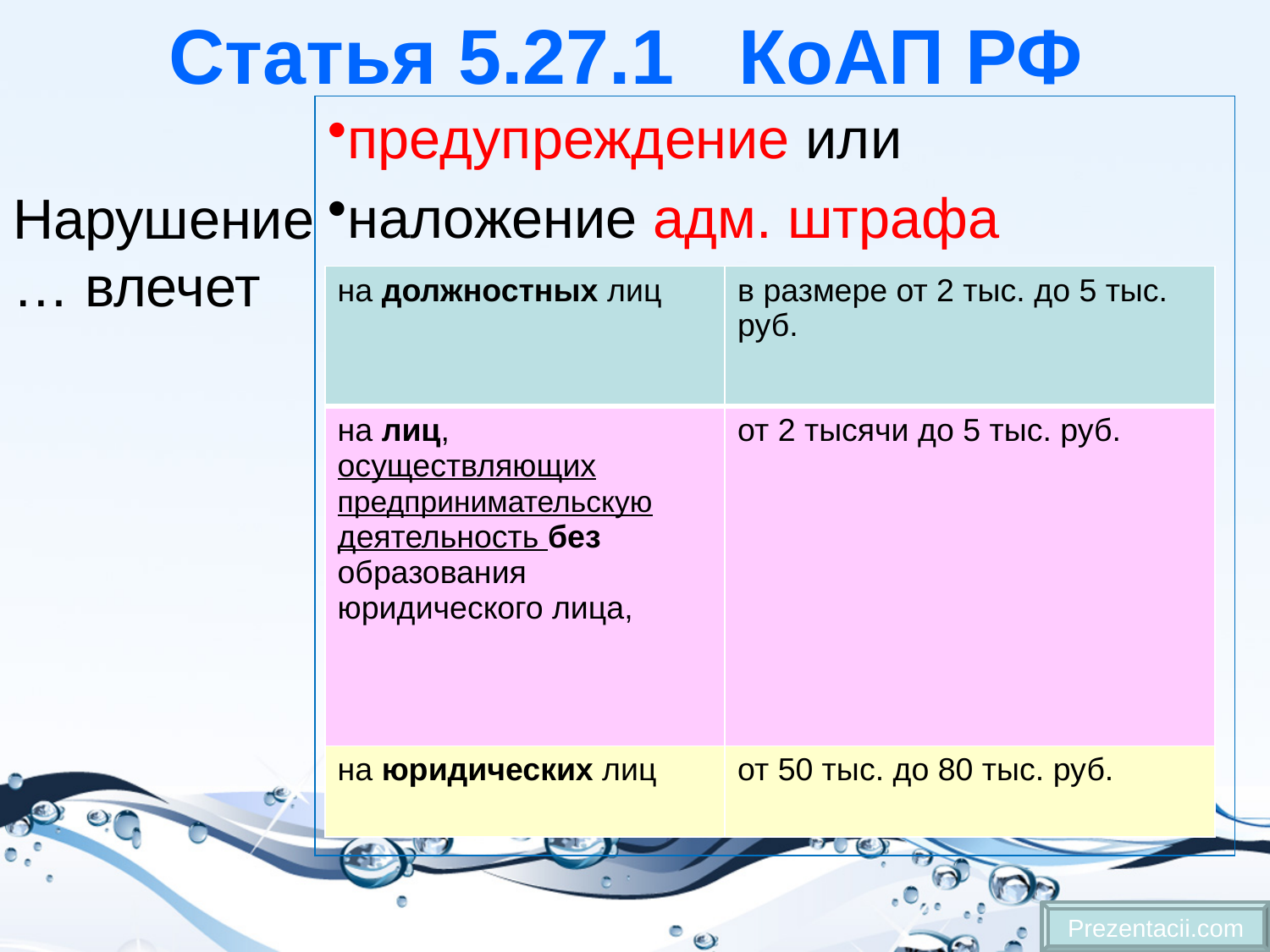

# Статья 5.27.1   КоАП РФ
предупреждение или
наложение адм. штрафа

Нарушение… влечет

| на должностных лиц | в размере от 2 тыс. до 5 тыс. руб. |
| --- | --- |
| на лиц, осуществляющих предпринимательскую деятельность без образования юридического лица, | от 2 тысячи до 5 тыс. руб. |
| на юридических лиц | от 50 тыс. до 80 тыс. руб. |
Prezentacii.com